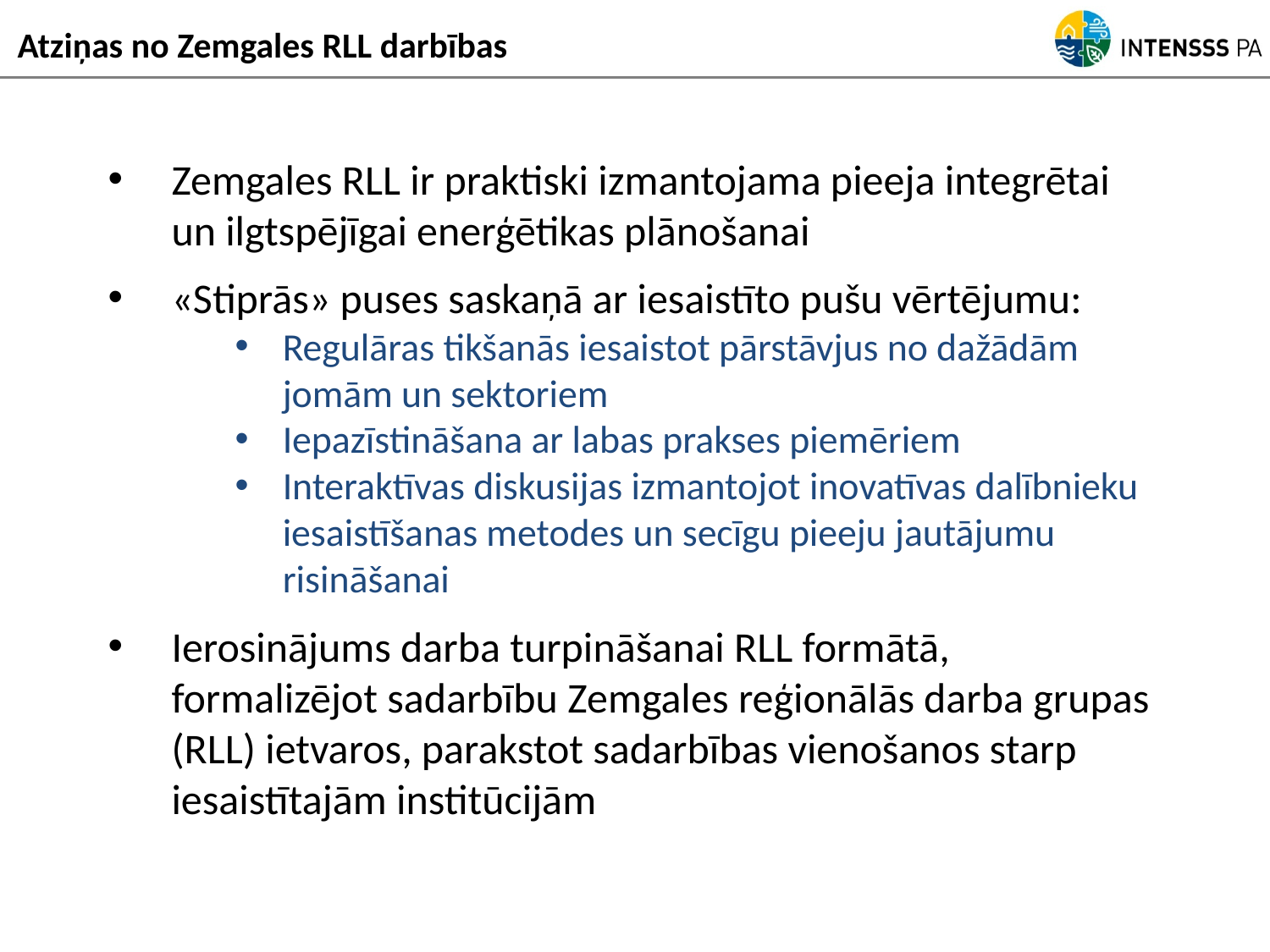

Atziņas no Zemgales RLL darbības
Zemgales RLL ir praktiski izmantojama pieeja integrētai un ilgtspējīgai enerģētikas plānošanai

«Stiprās» puses saskaņā ar iesaistīto pušu vērtējumu:
Regulāras tikšanās iesaistot pārstāvjus no dažādām jomām un sektoriem
Iepazīstināšana ar labas prakses piemēriem
Interaktīvas diskusijas izmantojot inovatīvas dalībnieku iesaistīšanas metodes un secīgu pieeju jautājumu risināšanai

Ierosinājums darba turpināšanai RLL formātā, formalizējot sadarbību Zemgales reģionālās darba grupas (RLL) ietvaros, parakstot sadarbības vienošanos starp iesaistītajām institūcijām